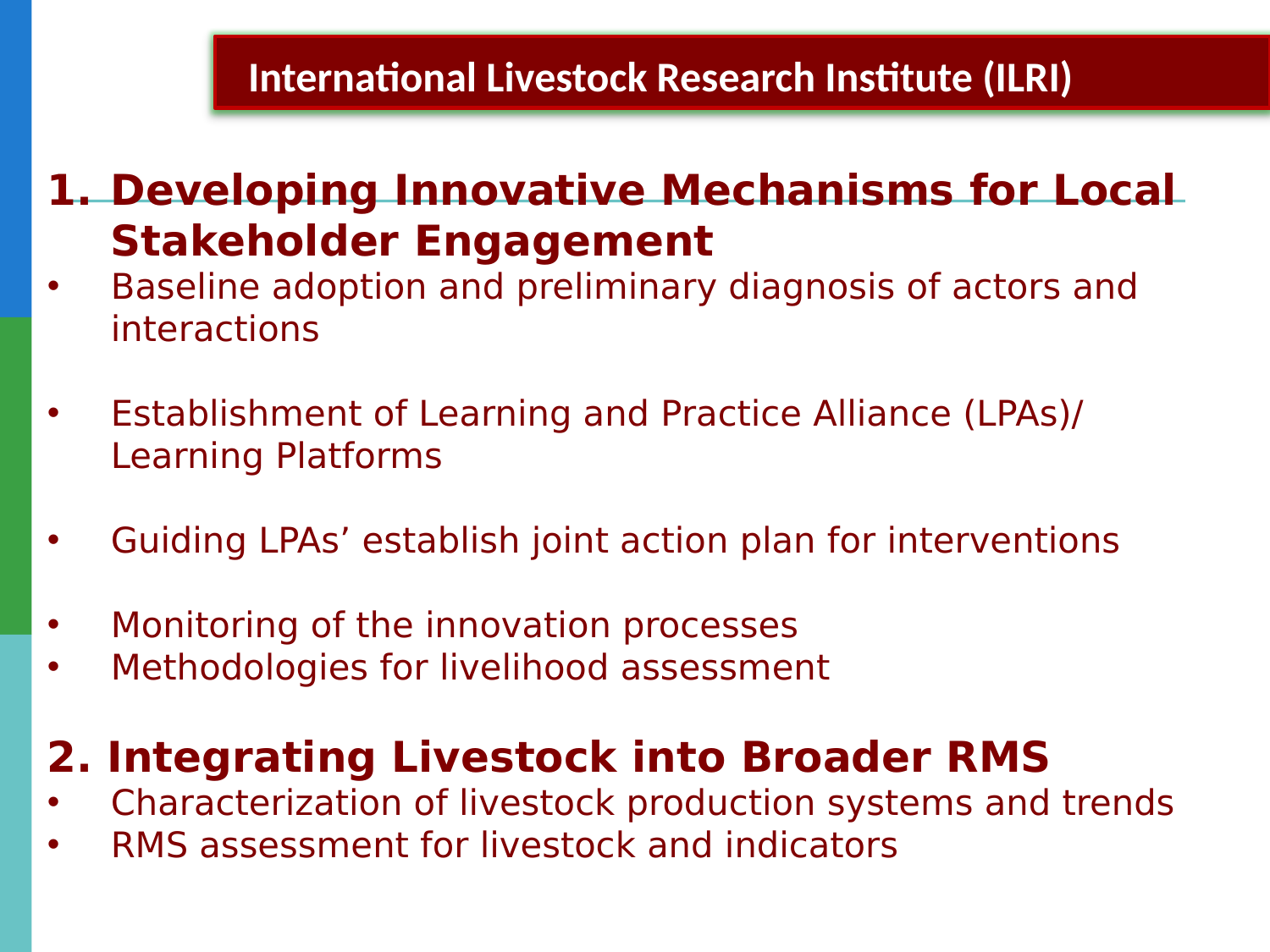

International Livestock Research Institute (ILRI)
Developing Innovative Mechanisms for Local Stakeholder Engagement
Baseline adoption and preliminary diagnosis of actors and interactions

Establishment of Learning and Practice Alliance (LPAs)/ Learning Platforms

Guiding LPAs’ establish joint action plan for interventions

Monitoring of the innovation processes
Methodologies for livelihood assessment

2. Integrating Livestock into Broader RMS
Characterization of livestock production systems and trends
RMS assessment for livestock and indicators